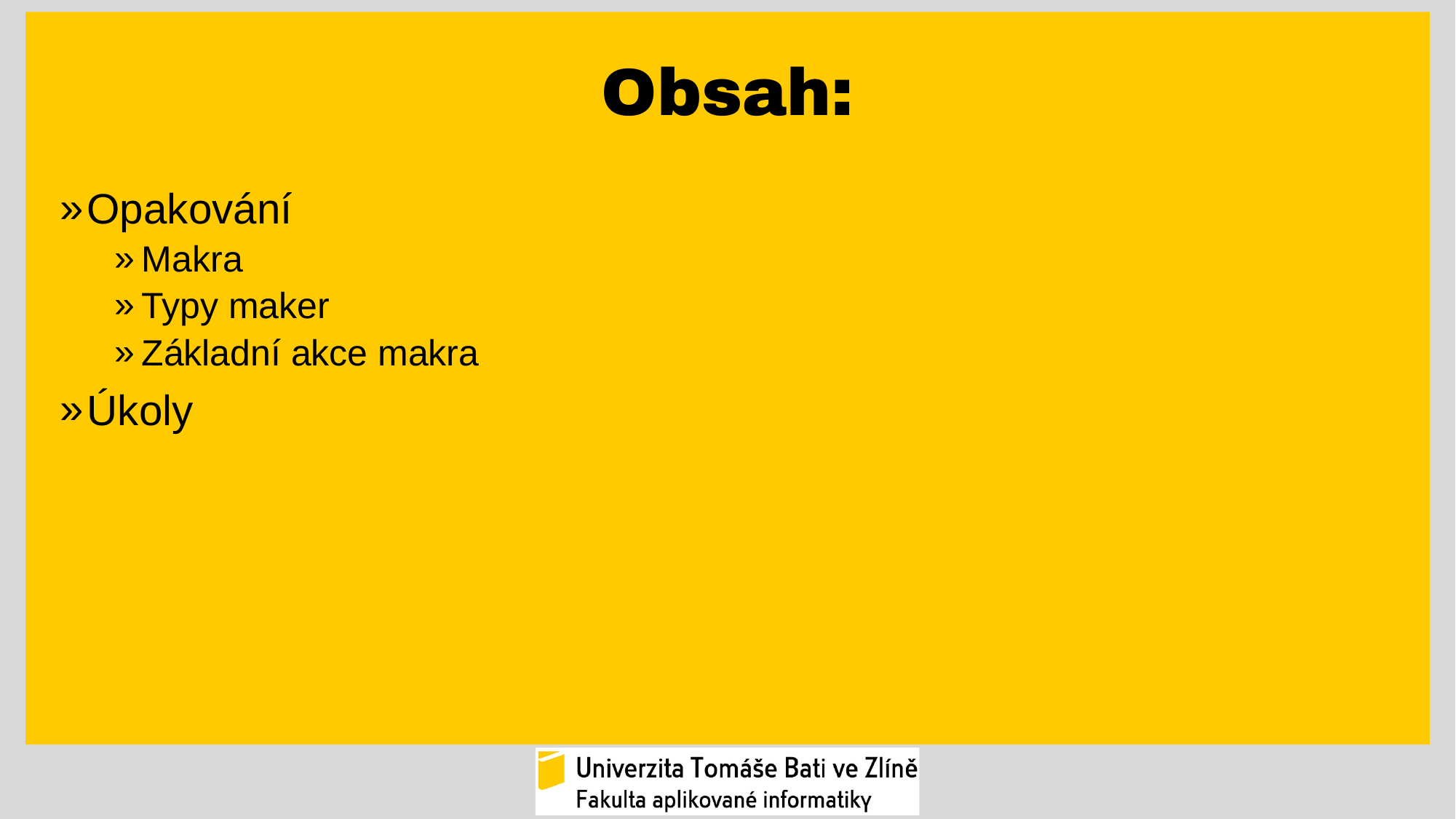

# Obsah:
Opakování
Makra
Typy maker
Základní akce makra
Úkoly